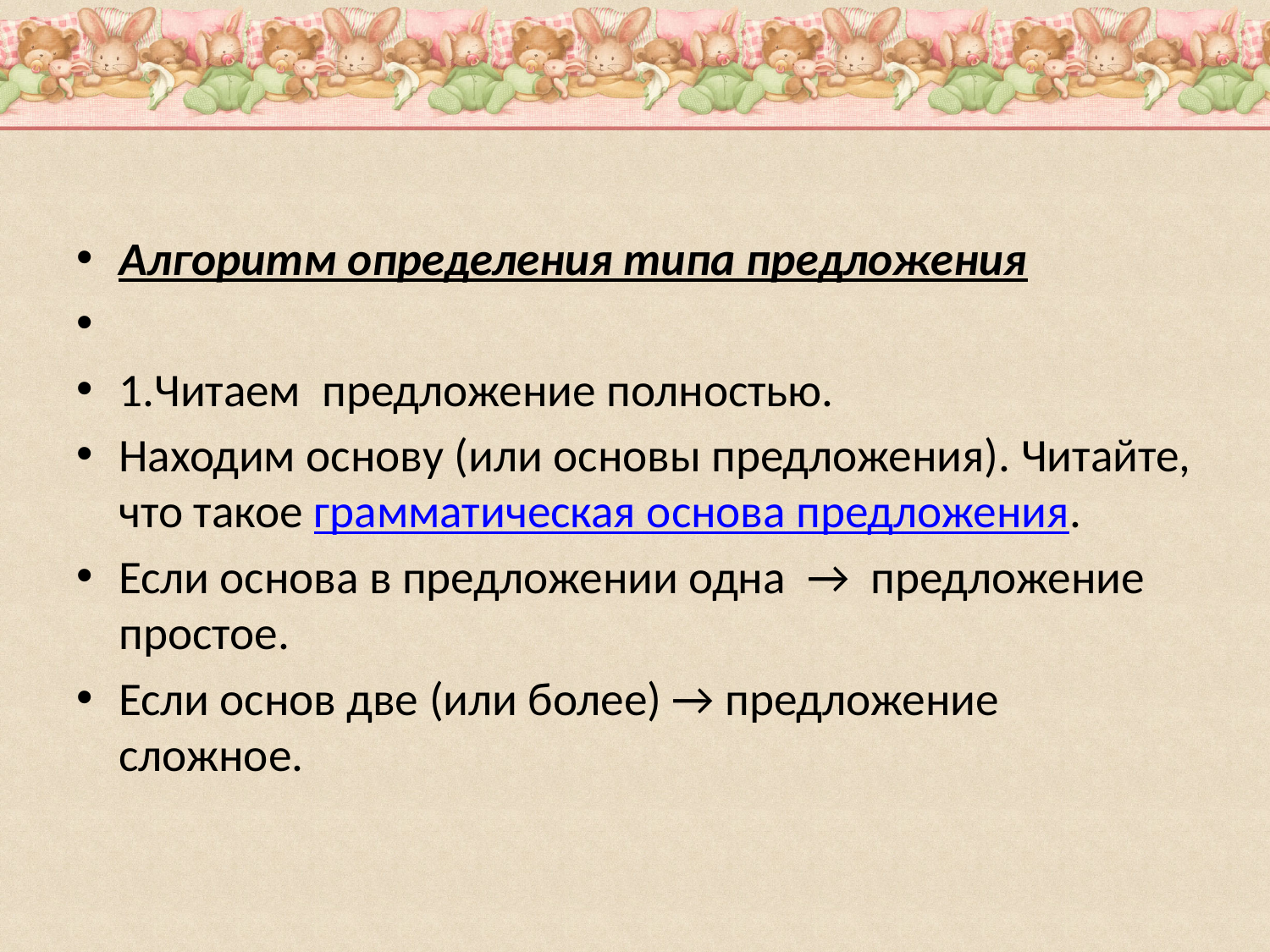

#
Алгоритм определения типа предложения

1.Читаем  предложение полностью.
Находим основу (или основы предложения). Читайте, что такое грамматическая основа предложения.
Если основа в предложении одна  →  предложение простое.
Если основ две (или более) → предложение сложное.